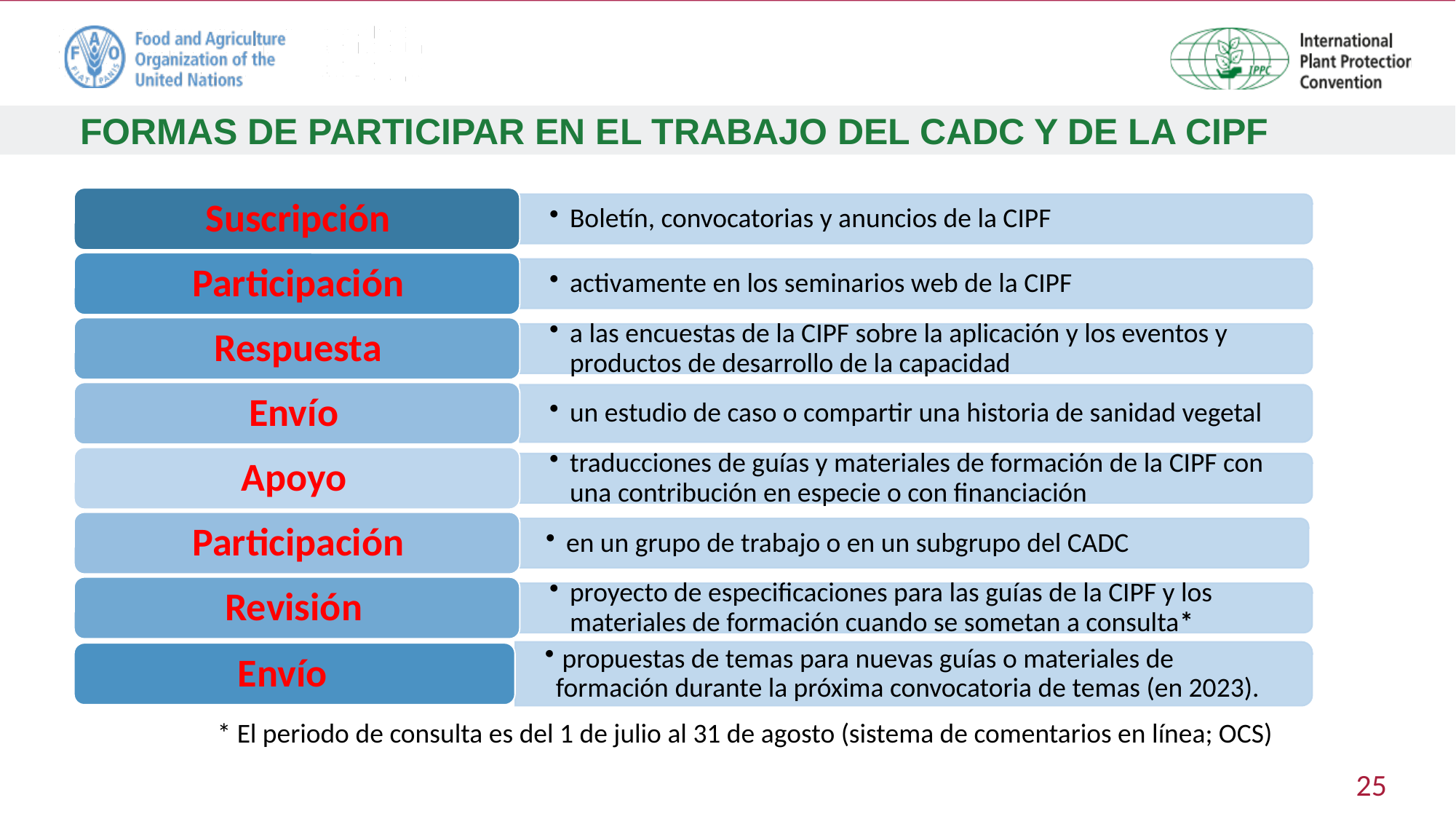

FORMAS DE PARTICIPAR EN EL TRABAJO DEL CADC Y DE LA CIPF
Boletín, convocatorias y anuncios de la CIPF
Suscripción
activamente en los seminarios web de la CIPF
Participación
a las encuestas de la CIPF sobre la aplicación y los eventos y productos de desarrollo de la capacidad
Respuesta
un estudio de caso o compartir una historia de sanidad vegetal
Envío
traducciones de guías y materiales de formación de la CIPF con una contribución en especie o con financiación
Apoyo
en un grupo de trabajo o en un subgrupo del CADC
Participación
proyecto de especificaciones para las guías de la CIPF y los materiales de formación cuando se sometan a consulta*
Revisión
 propuestas de temas para nuevas guías o materiales de        formación durante la próxima convocatoria de temas (en 2023).
Envío
* El periodo de consulta es del 1 de julio al 31 de agosto (sistema de comentarios en línea; OCS)